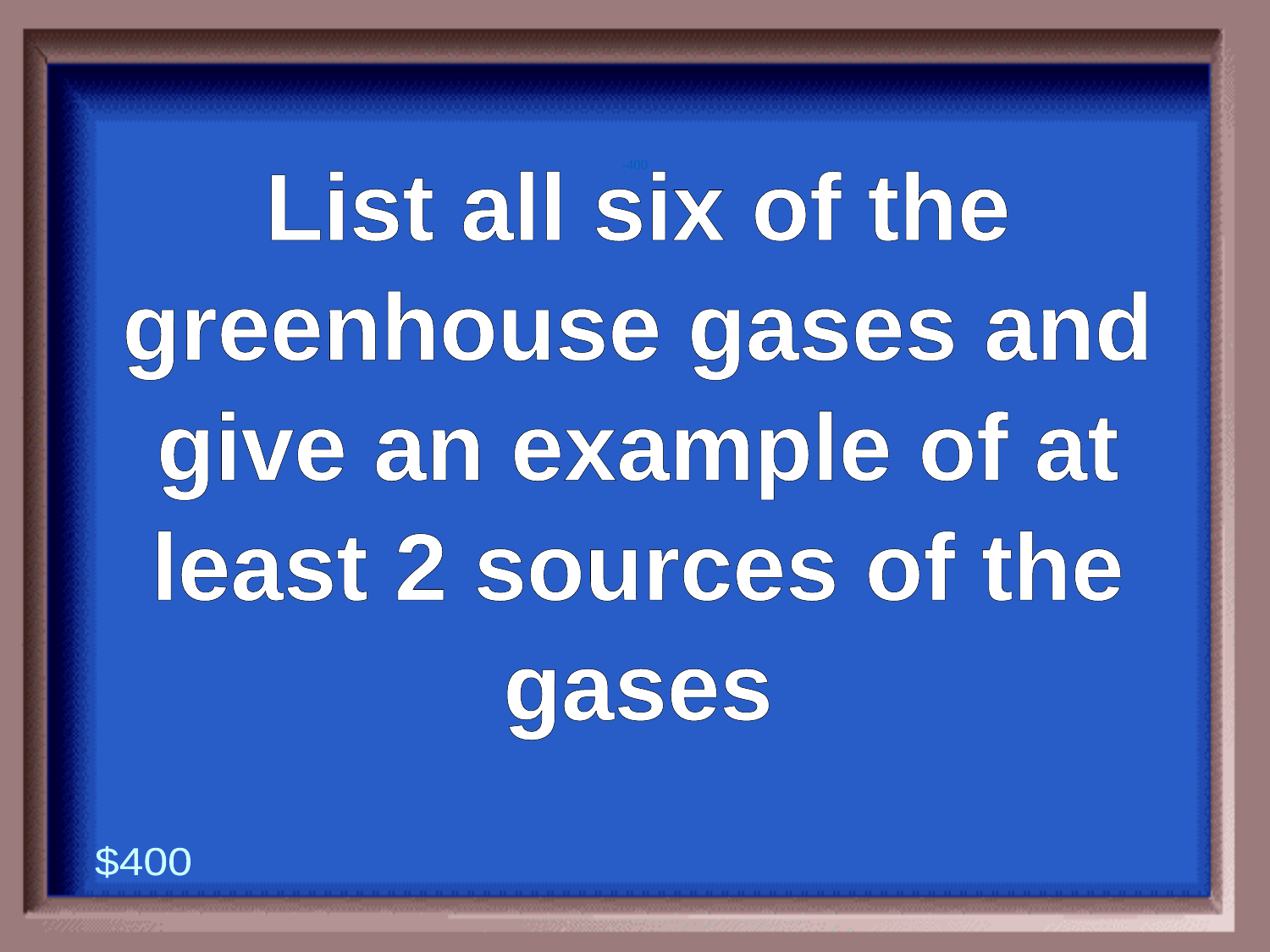

-400
List all six of the greenhouse gases and give an example of at least 2 sources of the gases

$400